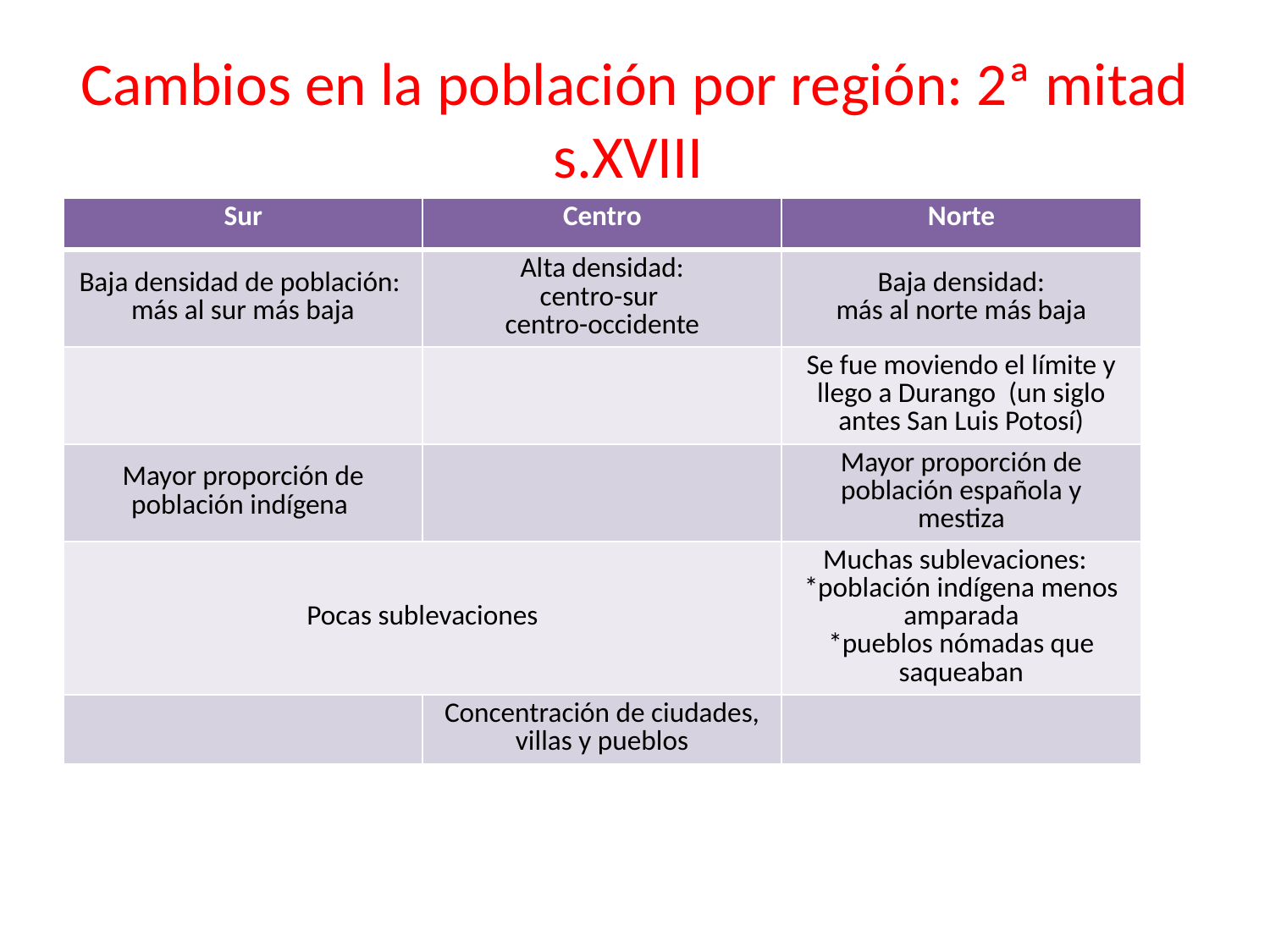

# Cambios en la población por región: 2ª mitad s.XVIII
| Sur | Centro | Norte |
| --- | --- | --- |
| Baja densidad de población: más al sur más baja | Alta densidad: centro-sur centro-occidente | Baja densidad: más al norte más baja |
|  |  | Se fue moviendo el límite y llego a Durango (un siglo antes San Luis Potosí) |
| Mayor proporción de población indígena |  | Mayor proporción de población española y mestiza |
| Pocas sublevaciones |  | Muchas sublevaciones: \*población indígena menos amparada \*pueblos nómadas que saqueaban |
|  | Concentración de ciudades, villas y pueblos |  |